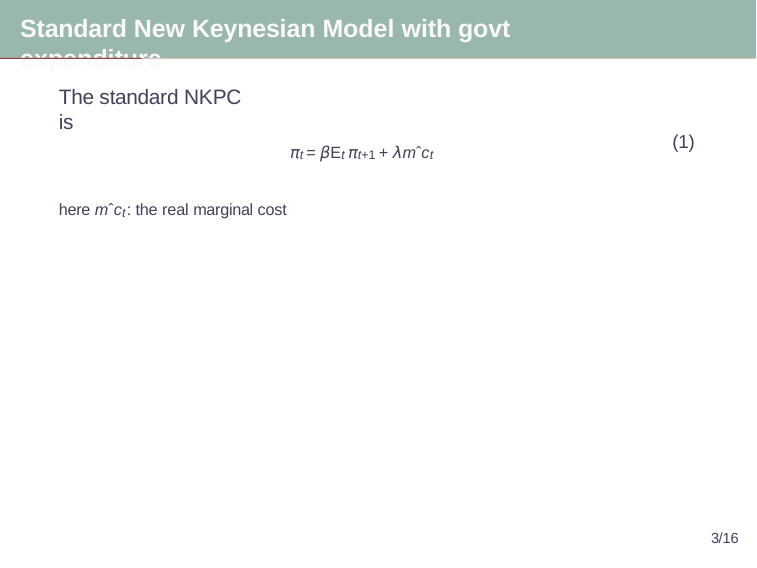

# Standard New Keynesian Model with govt expenditure

The standard NKPC is
(1)
πt = βEt πt+1 + λmˆct
here mˆct : the real marginal cost
3/16